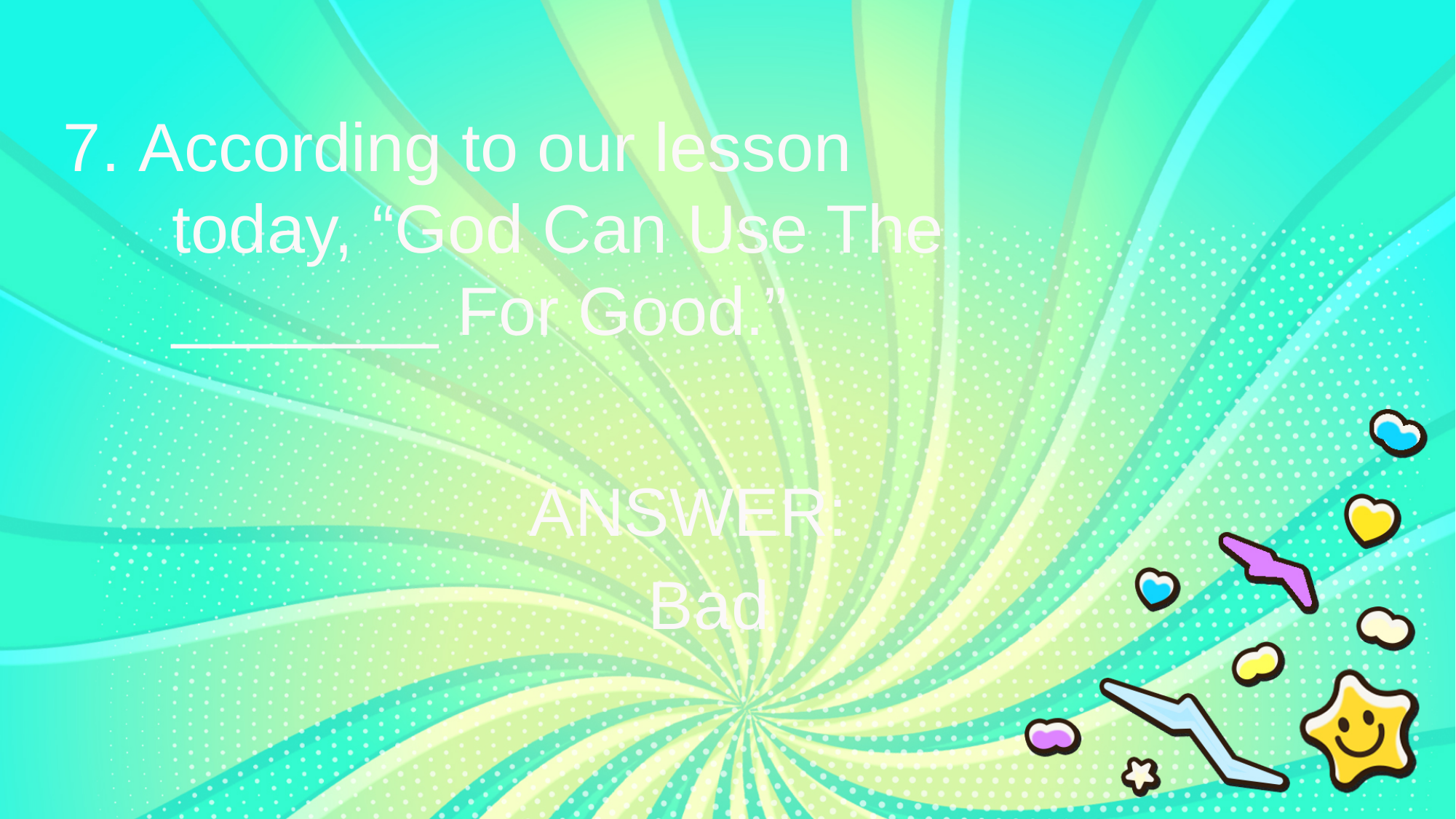

7. According to our lesson
	today, “God Can Use The
	_______ For Good.”
ANSWER:
Bad